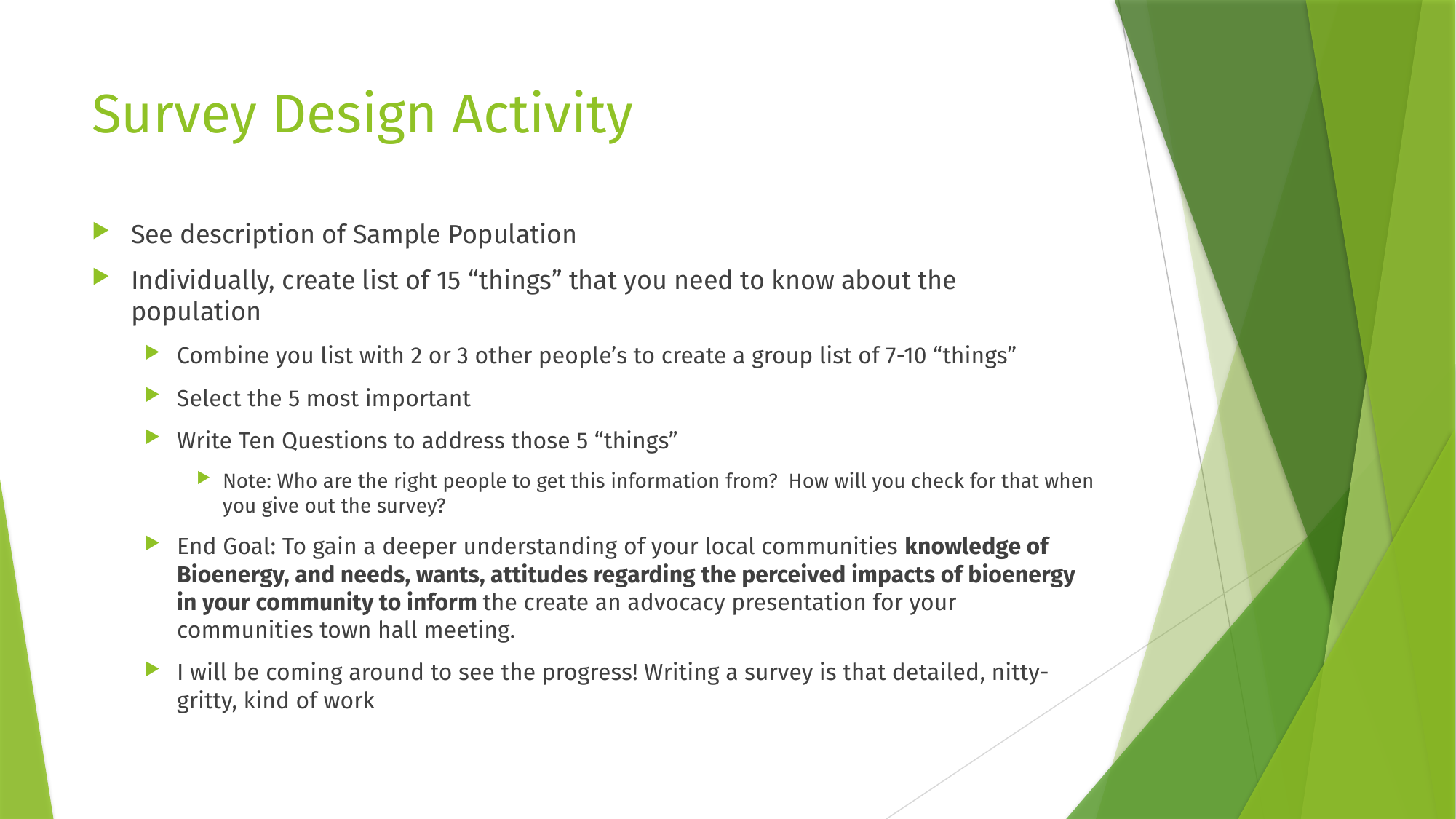

# Survey Design Activity
See description of Sample Population
Individually, create list of 15 “things” that you need to know about the population
Combine you list with 2 or 3 other people’s to create a group list of 7-10 “things”
Select the 5 most important
Write Ten Questions to address those 5 “things”
Note: Who are the right people to get this information from?  How will you check for that when you give out the survey?
End Goal: To gain a deeper understanding of your local communities knowledge of Bioenergy, and needs, wants, attitudes regarding the perceived impacts of bioenergy in your community to inform the create an advocacy presentation for your communities town hall meeting.
I will be coming around to see the progress! Writing a survey is that detailed, nitty-gritty, kind of work